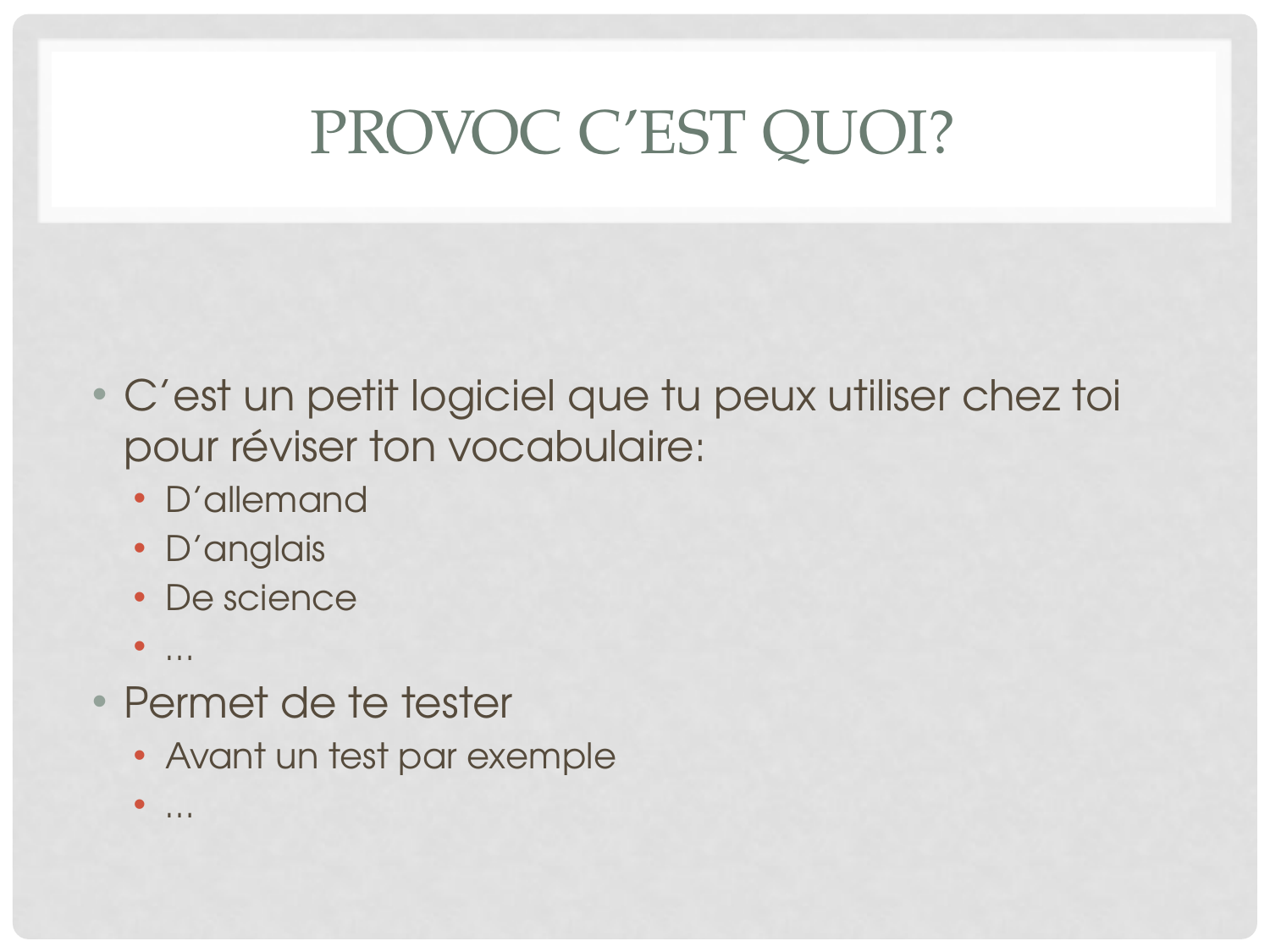

# Provoc c’est quoi?

C’est un petit logiciel que tu peux utiliser chez toi pour réviser ton vocabulaire:
D’allemand
D’anglais
De science
…
Permet de te tester
Avant un test par exemple
…